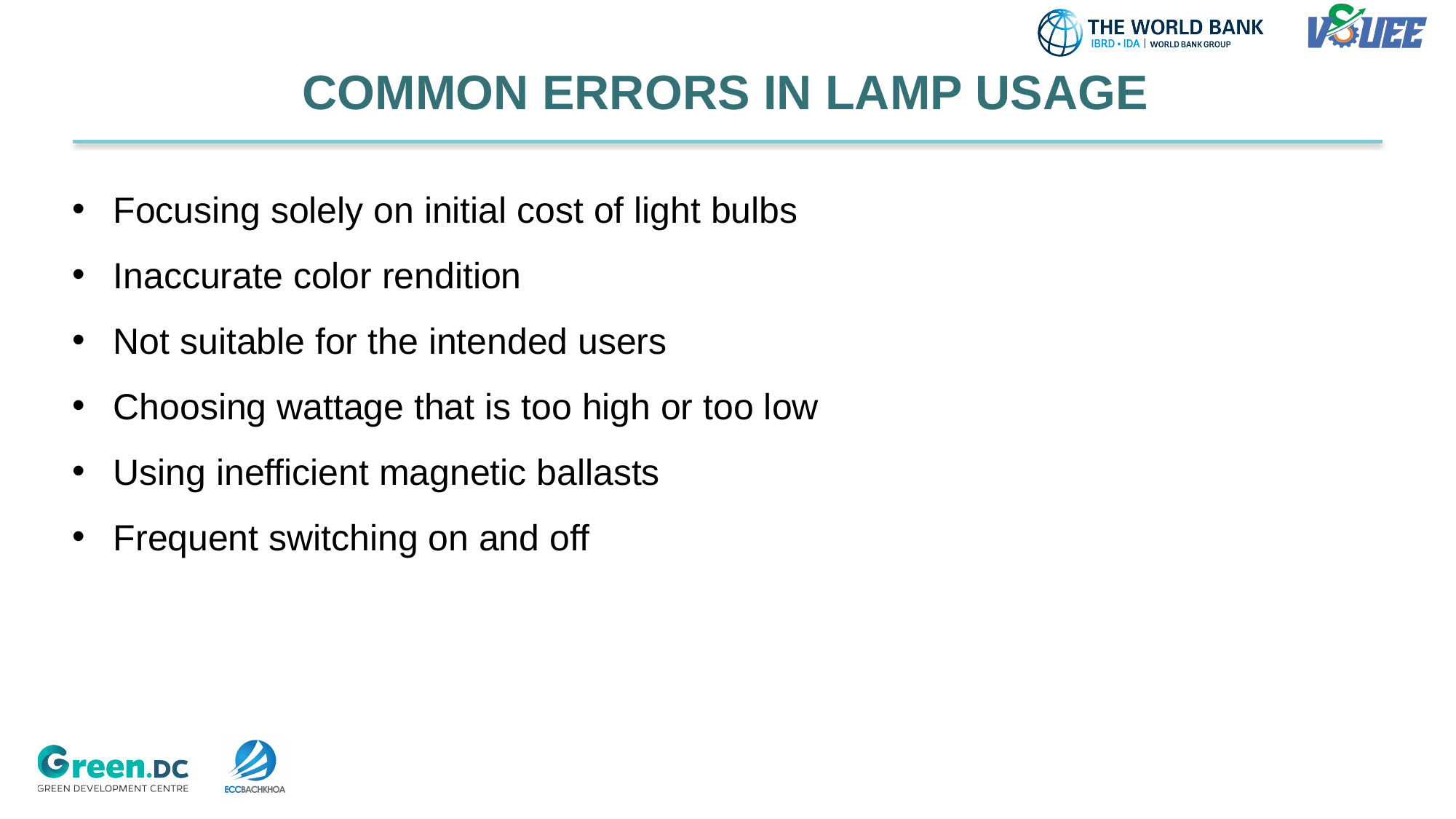

# COMMON ERRORS IN LAMP USAGE
Focusing solely on initial cost of light bulbs
Inaccurate color rendition
Not suitable for the intended users
Choosing wattage that is too high or too low
Using inefficient magnetic ballasts
Frequent switching on and off